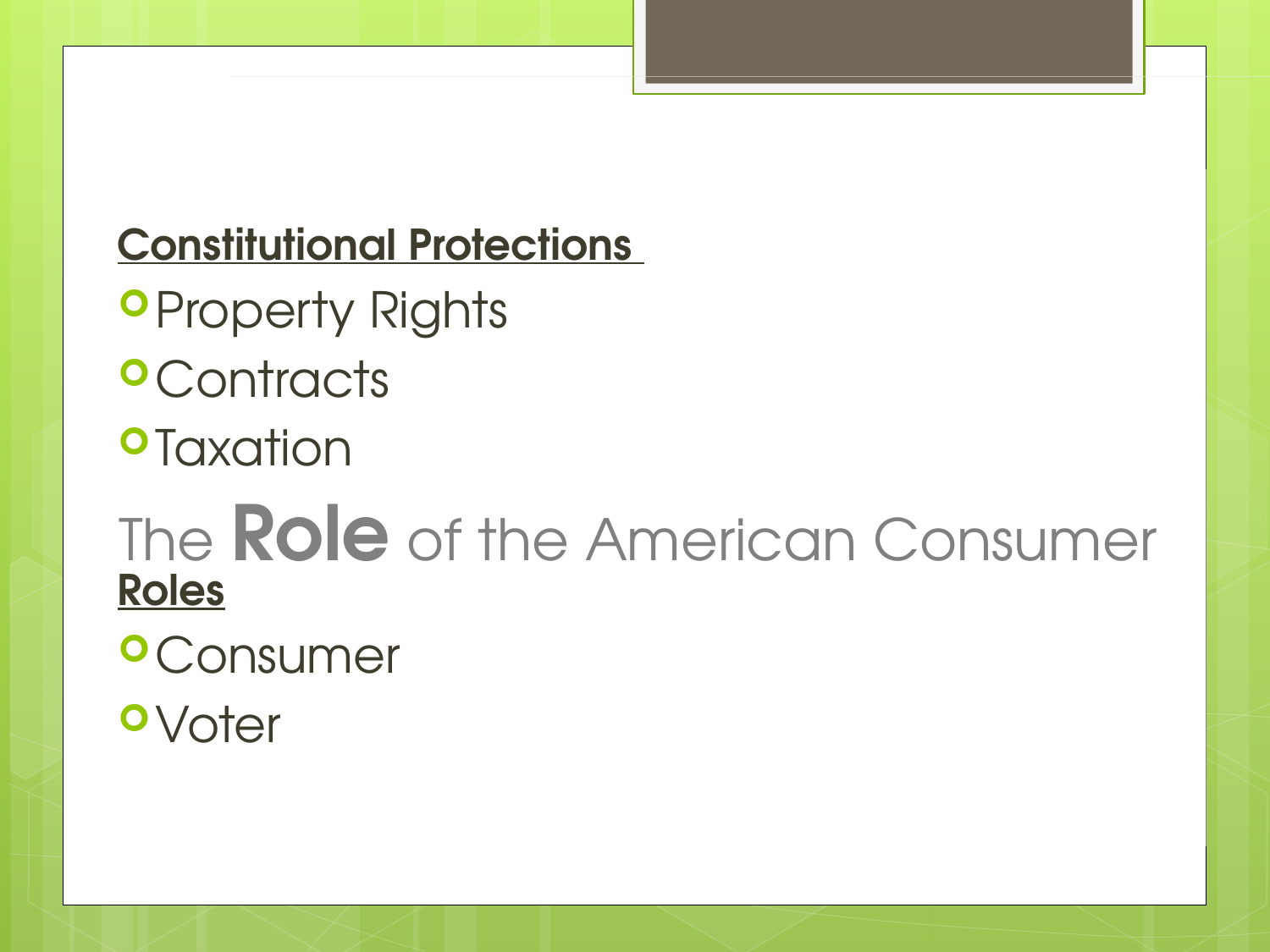

Constitutional Protections
Property Rights
Contracts
Taxation

Roles
Consumer
Voter
# The Role of the American Consumer